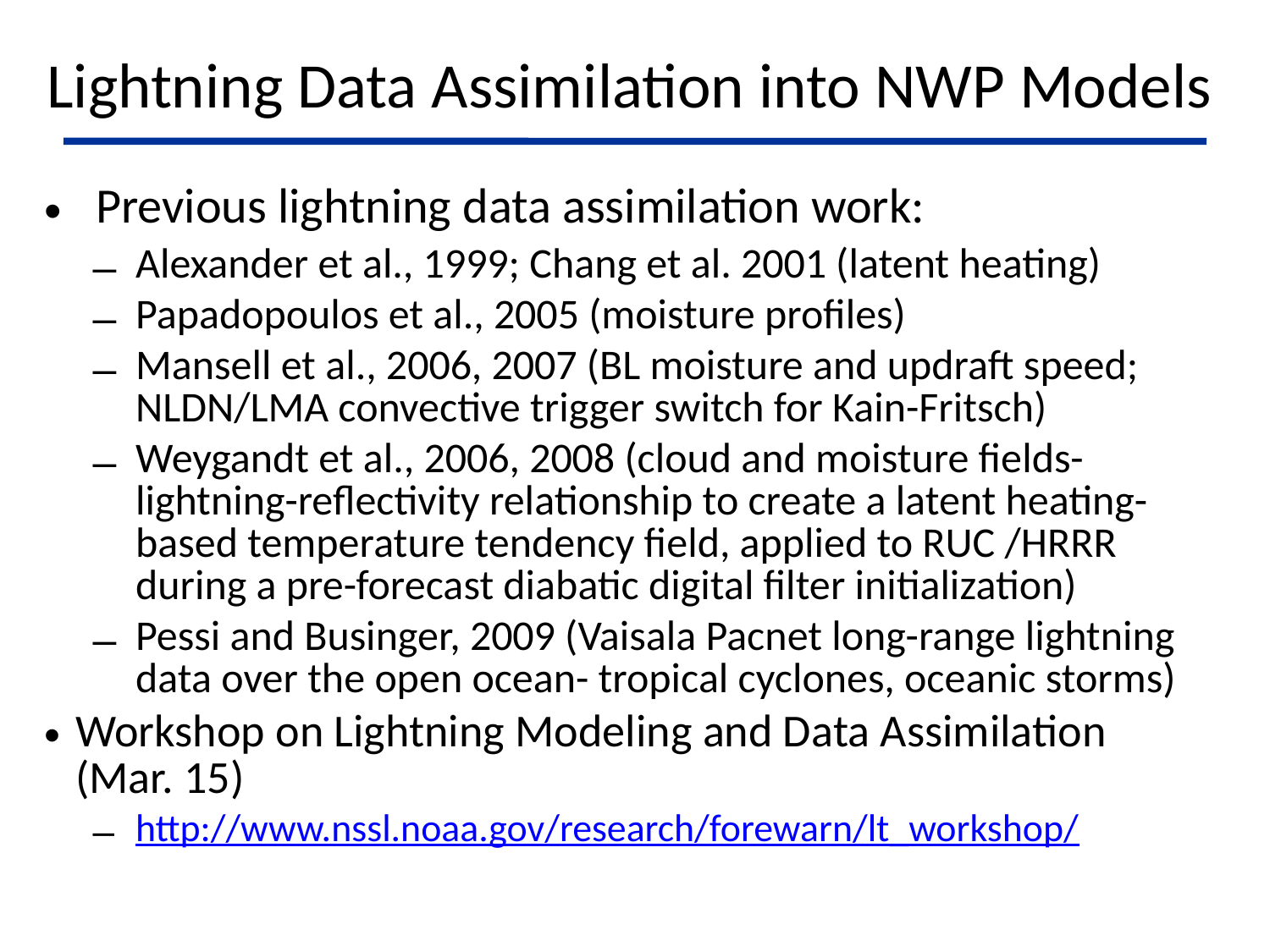

# Lightning Data Assimilation into NWP Models

Previous lightning data assimilation work:
Alexander et al., 1999; Chang et al. 2001 (latent heating)
Papadopoulos et al., 2005 (moisture profiles)
Mansell et al., 2006, 2007 (BL moisture and updraft speed; NLDN/LMA convective trigger switch for Kain-Fritsch)
Weygandt et al., 2006, 2008 (cloud and moisture fields-lightning-reflectivity relationship to create a latent heating-based temperature tendency field, applied to RUC /HRRR during a pre-forecast diabatic digital filter initialization)
Pessi and Businger, 2009 (Vaisala Pacnet long-range lightning data over the open ocean- tropical cyclones, oceanic storms)
Workshop on Lightning Modeling and Data Assimilation (Mar. 15)
http://www.nssl.noaa.gov/research/forewarn/lt_workshop/